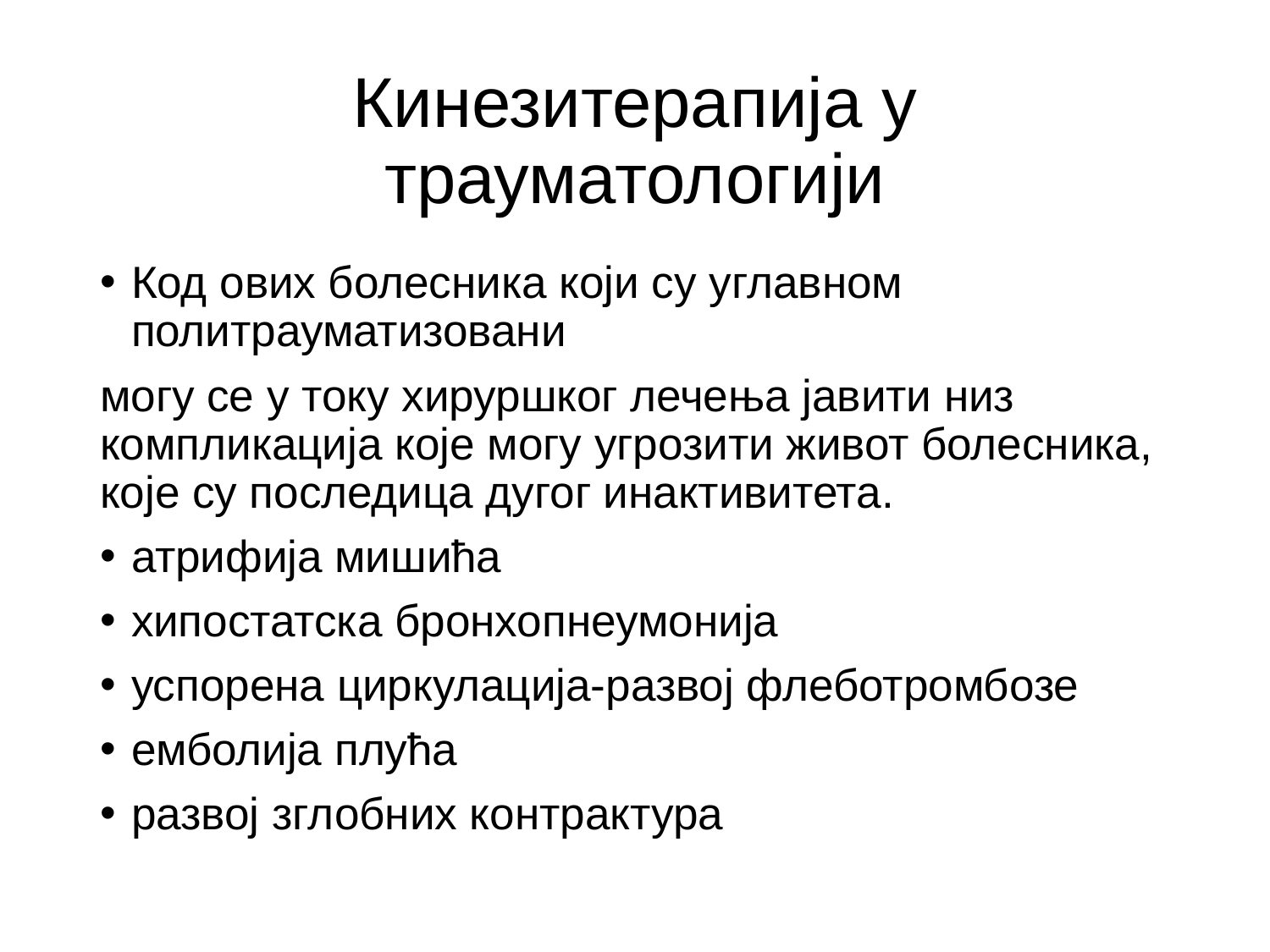

# Кинезитерапија у трауматологији
Код ових болесника који су углавном политрауматизовани
могу се у току хируршког лечења јавити низ компликација које могу угрозити живот болесника, које су последица дугог инактивитета.
атрифија мишића
хипостатска бронхопнеумонија
успорена циркулација-развој флеботромбозе
емболија плућа
развој зглобних контрактура